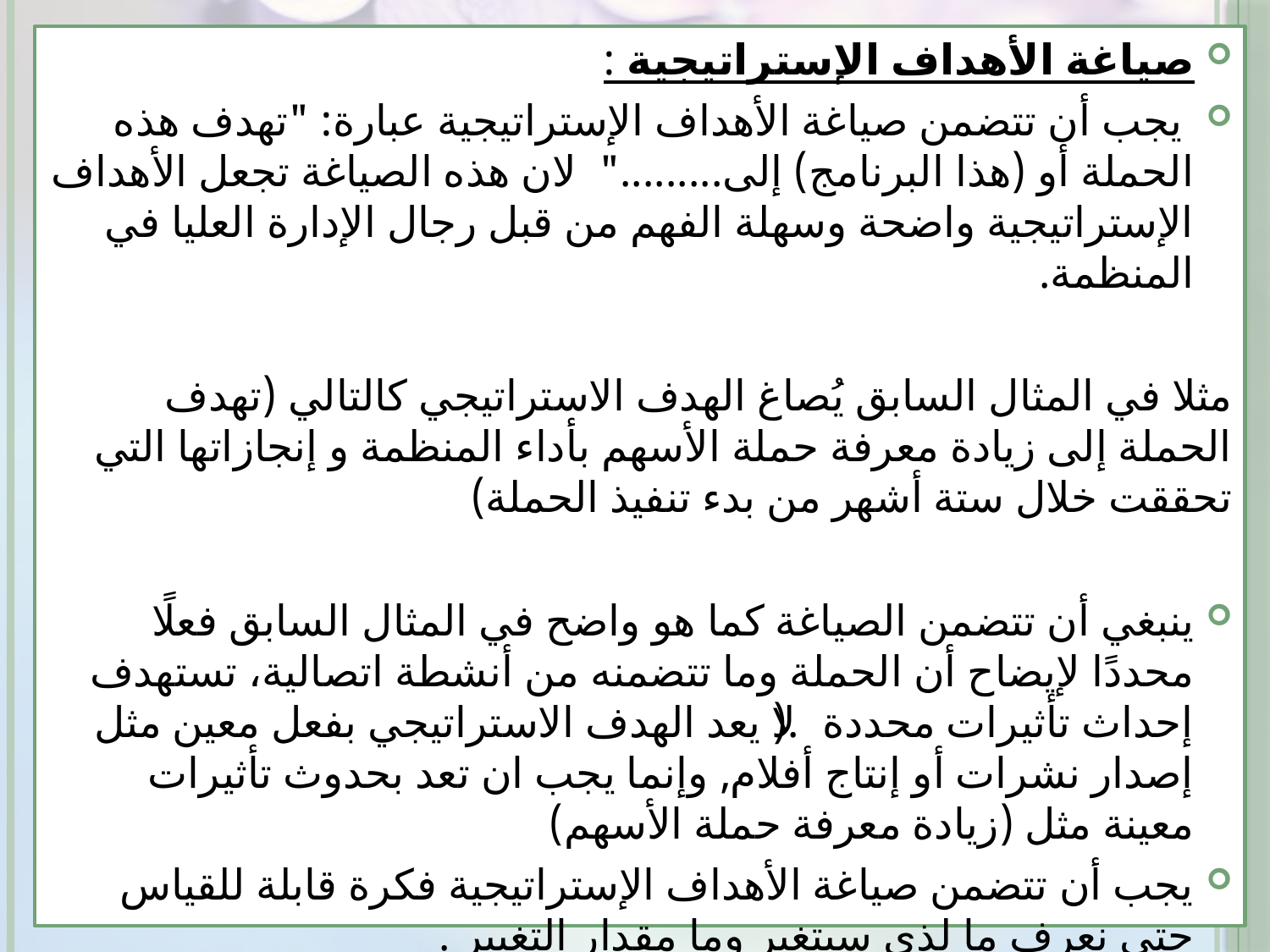

صياغة الأهداف الإستراتيجية :
 يجب أن تتضمن صياغة الأهداف الإستراتيجية عبارة: "تهدف هذه الحملة أو (هذا البرنامج) إلى........."  لان هذه الصياغة تجعل الأهداف الإستراتيجية واضحة وسهلة الفهم من قبل رجال الإدارة العليا في المنظمة.

مثلا في المثال السابق يُصاغ الهدف الاستراتيجي كالتالي (تهدف الحملة إلى زيادة معرفة حملة الأسهم بأداء المنظمة و إنجازاتها التي تحققت خلال ستة أشهر من بدء تنفيذ الحملة)

ينبغي أن تتضمن الصياغة كما هو واضح في المثال السابق فعلًا محددًا لإيضاح أن الحملة وما تتضمنه من أنشطة اتصالية، تستهدف إحداث تأثيرات محددة.(لا يعد الهدف الاستراتيجي بفعل معين مثل إصدار نشرات أو إنتاج أفلام, وإنما يجب ان تعد بحدوث تأثيرات معينة مثل (زيادة معرفة حملة الأسهم)
يجب أن تتضمن صياغة الأهداف الإستراتيجية فكرة قابلة للقياس حتى نعرف ما لذي سيتغير وما مقدار التغيير .
يجب أن تتضمن صياغة الأهداف الإستراتيجية الجماهير المستهدفة.